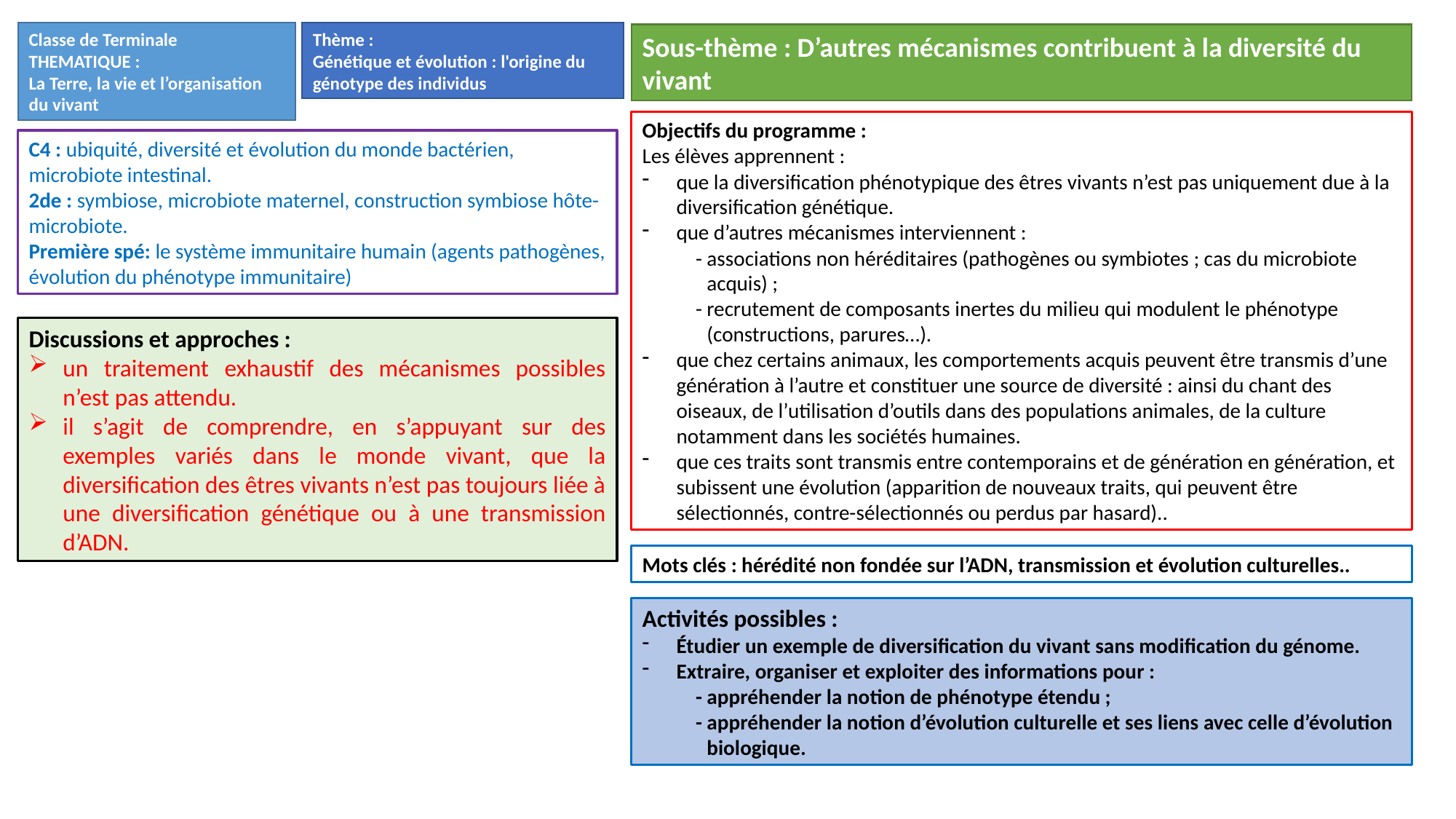

Classe de Terminale
THEMATIQUE :
La Terre, la vie et l’organisation du vivant
Thème :
Génétique et évolution : l'origine du génotype des individus
Sous-thème : D’autres mécanismes contribuent à la diversité du vivant
Objectifs du programme :
Les élèves apprennent :
que la diversification phénotypique des êtres vivants n’est pas uniquement due à la diversification génétique.
que d’autres mécanismes interviennent :
- associations non héréditaires (pathogènes ou symbiotes ; cas du microbiote acquis) ;
- recrutement de composants inertes du milieu qui modulent le phénotype (constructions, parures…).
que chez certains animaux, les comportements acquis peuvent être transmis d’une génération à l’autre et constituer une source de diversité : ainsi du chant des oiseaux, de l’utilisation d’outils dans des populations animales, de la culture notamment dans les sociétés humaines.
que ces traits sont transmis entre contemporains et de génération en génération, et subissent une évolution (apparition de nouveaux traits, qui peuvent être sélectionnés, contre-sélectionnés ou perdus par hasard)..
C4 : ubiquité, diversité et évolution du monde bactérien, microbiote intestinal.
2de : symbiose, microbiote maternel, construction symbiose hôte-microbiote.
Première spé: le système immunitaire humain (agents pathogènes, évolution du phénotype immunitaire)
Discussions et approches :
un traitement exhaustif des mécanismes possibles n’est pas attendu.
il s’agit de comprendre, en s’appuyant sur des exemples variés dans le monde vivant, que la diversification des êtres vivants n’est pas toujours liée à une diversification génétique ou à une transmission d’ADN.
Mots clés : hérédité non fondée sur l’ADN, transmission et évolution culturelles..
Activités possibles :
Étudier un exemple de diversification du vivant sans modification du génome.
Extraire, organiser et exploiter des informations pour :
- appréhender la notion de phénotype étendu ;
- appréhender la notion d’évolution culturelle et ses liens avec celle d’évolution biologique.